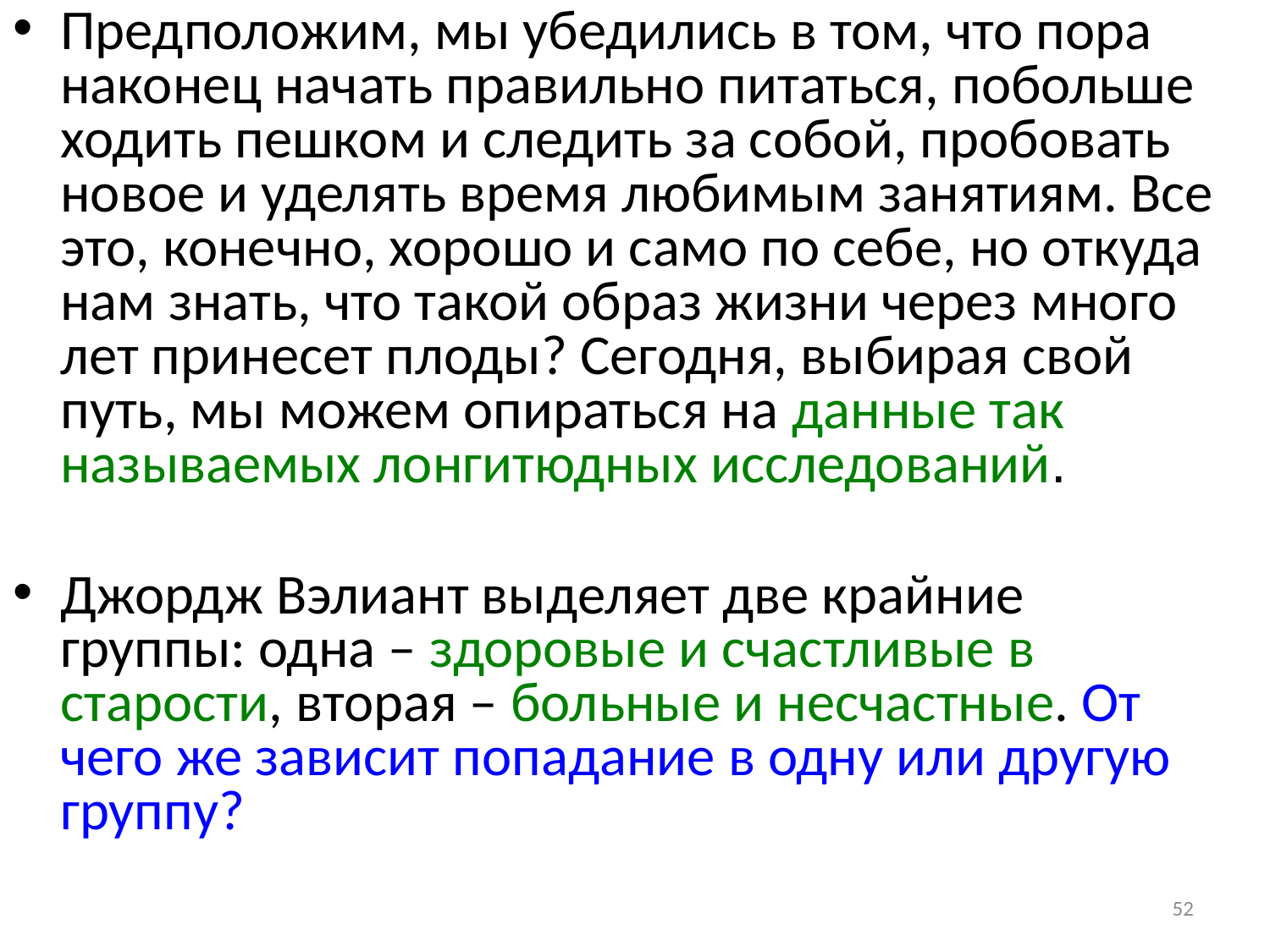

Предположим, мы убедились в том, что пора наконец начать правильно питаться, побольше ходить пешком и следить за собой, пробовать новое и уделять время любимым занятиям. Все это, конечно, хорошо и само по себе, но откуда нам знать, что такой образ жизни через много лет принесет плоды? Сегодня, выбирая свой путь, мы можем опираться на данные так называемых лонгитюдных исследований.

Джордж Вэлиант выделяет две крайние группы: одна – здоровые и счастливые в старости, вторая – больные и несчастные. От чего же зависит попадание в одну или другую группу?
52